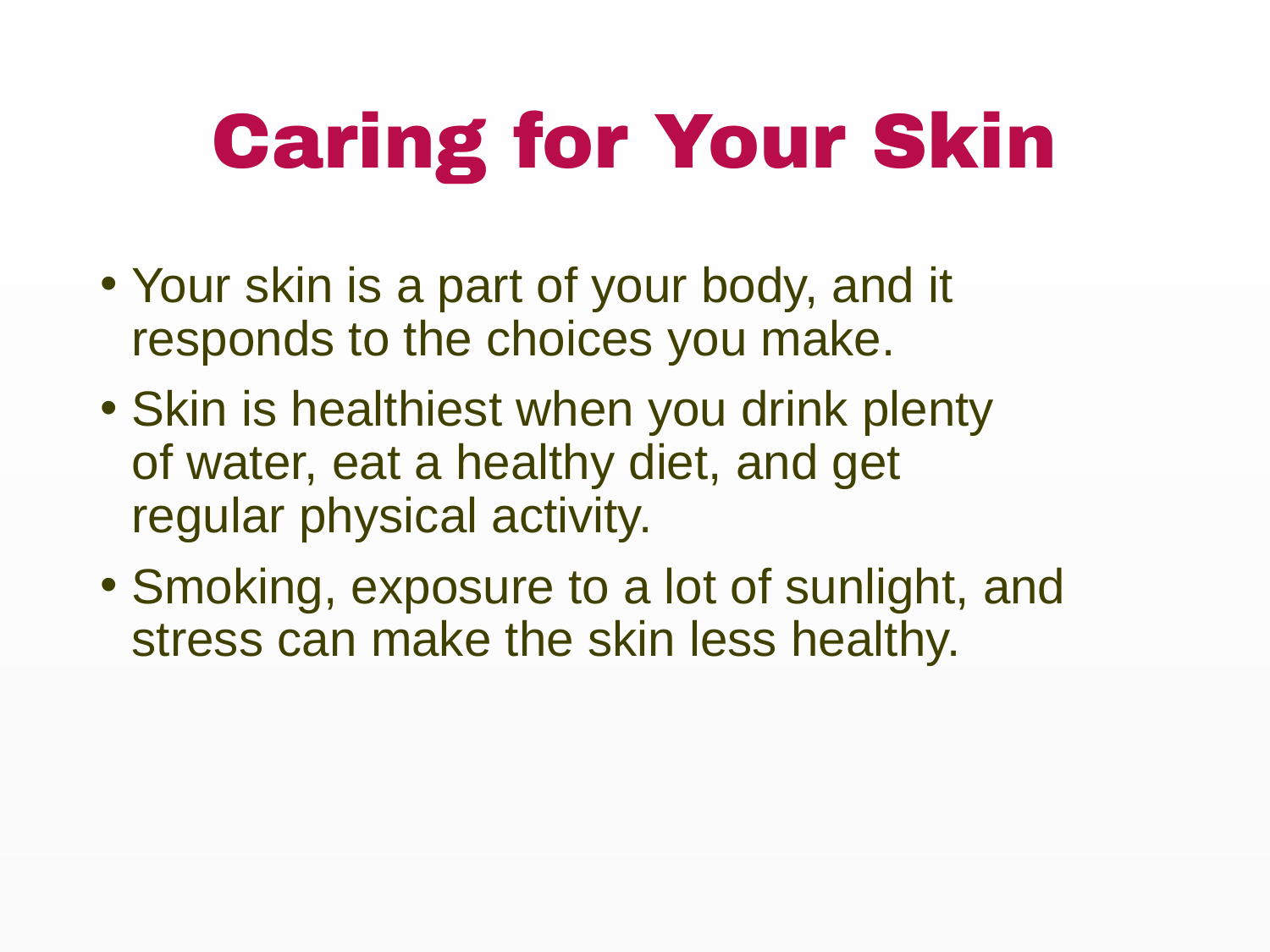

# Caring for Your Skin
Your skin is a part of your body, and it responds to the choices you make.
Skin is healthiest when you drink plenty of water, eat a healthy diet, and get regular physical activity.
Smoking, exposure to a lot of sunlight, and stress can make the skin less healthy.